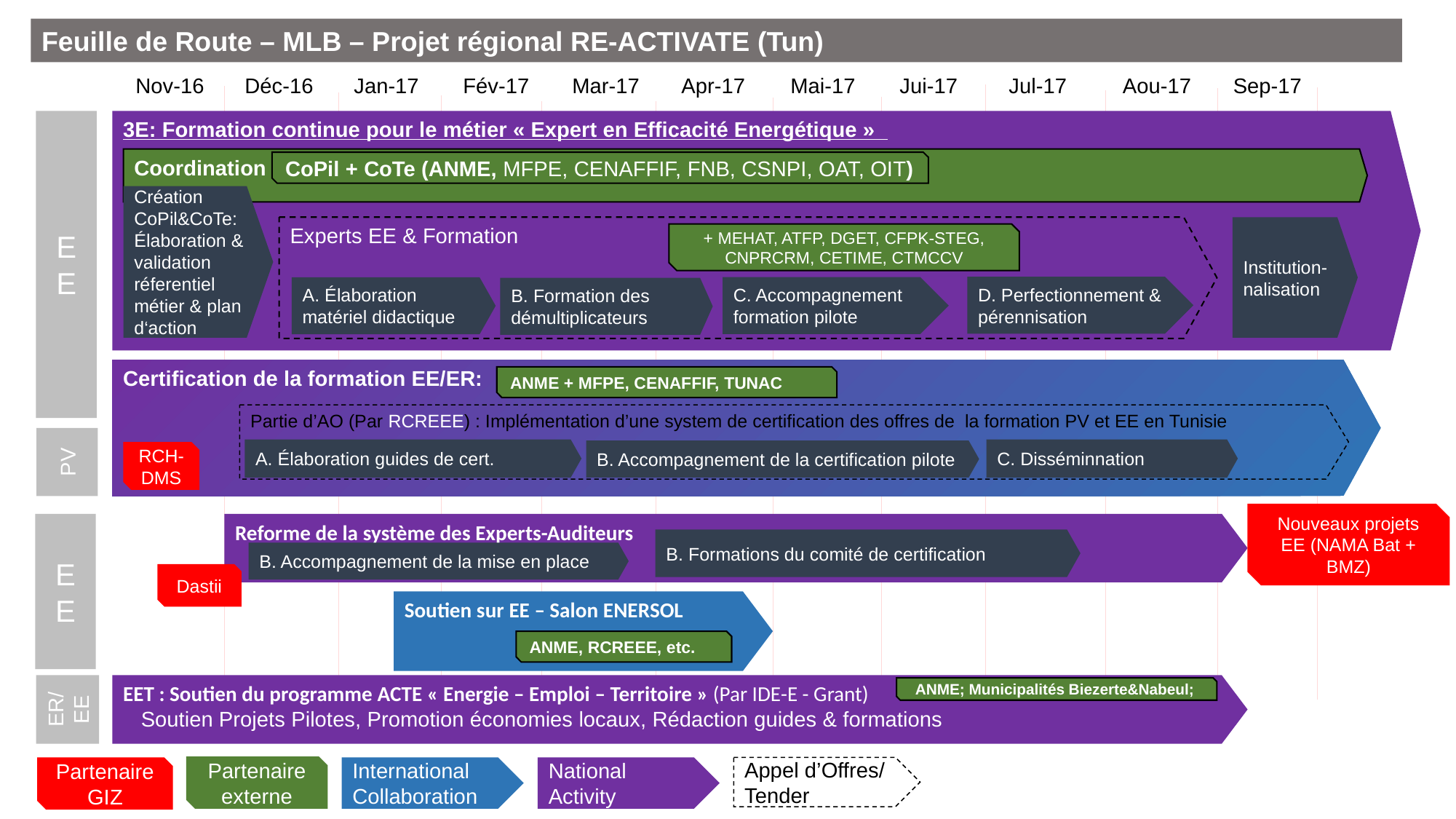

Feuille de Route – MLB – Projet régional RE-ACTIVATE (Tun)
Nov-16	Déc-16	Jan-17	Fév-17	Mar-17	Apr-17	Mai-17	Jui-17	Jul-17	 Aou-17	 Sep-17
EE
3E: Formation continue pour le métier « Expert en Efficacité Energétique »
Coordination
CoPil + CoTe (ANME, MFPE, CENAFFIF, FNB, CSNPI, OAT, OIT)
Création CoPil&CoTe: Élaboration & validation réferentiel métier & plan d‘action
Institution-nalisation
Experts EE & Formation
+ MEHAT, ATFP, DGET, CFPK-STEG, CNPRCRM, CETIME, CTMCCV
D. Perfectionnement & pérennisation
C. Accompagnement formation pilote
A. Élaboration matériel didactique
B. Formation des démultiplicateurs
Certification de la formation EE/ER:
ANME + MFPE, CENAFFIF, TUNAC
Partie d’AO (Par RCREEE) : Implémentation d’une system de certification des offres de  la formation PV et EE en Tunisie

A. Élaboration guides de cert.
C. Disséminnation
B. Accompagnement de la certification pilote
RCH-DMS
PV
Nouveaux projets EE (NAMA Bat + BMZ)
EE
Reforme de la système des Experts-Auditeurs
B. Formations du comité de certification
B. Accompagnement de la mise en place
Dastii
Soutien sur EE – Salon ENERSOL
ANME, RCREEE, etc.
ER/EE
EET : Soutien du programme ACTE « Energie – Emploi – Territoire » (Par IDE-E - Grant)
   Soutien Projets Pilotes, Promotion économies locaux, Rédaction guides & formations
ANME; Municipalités Biezerte&Nabeul;
Partenaire externe
Partenaire GIZ
International Collaboration
National Activity
Appel d’Offres/ Tender